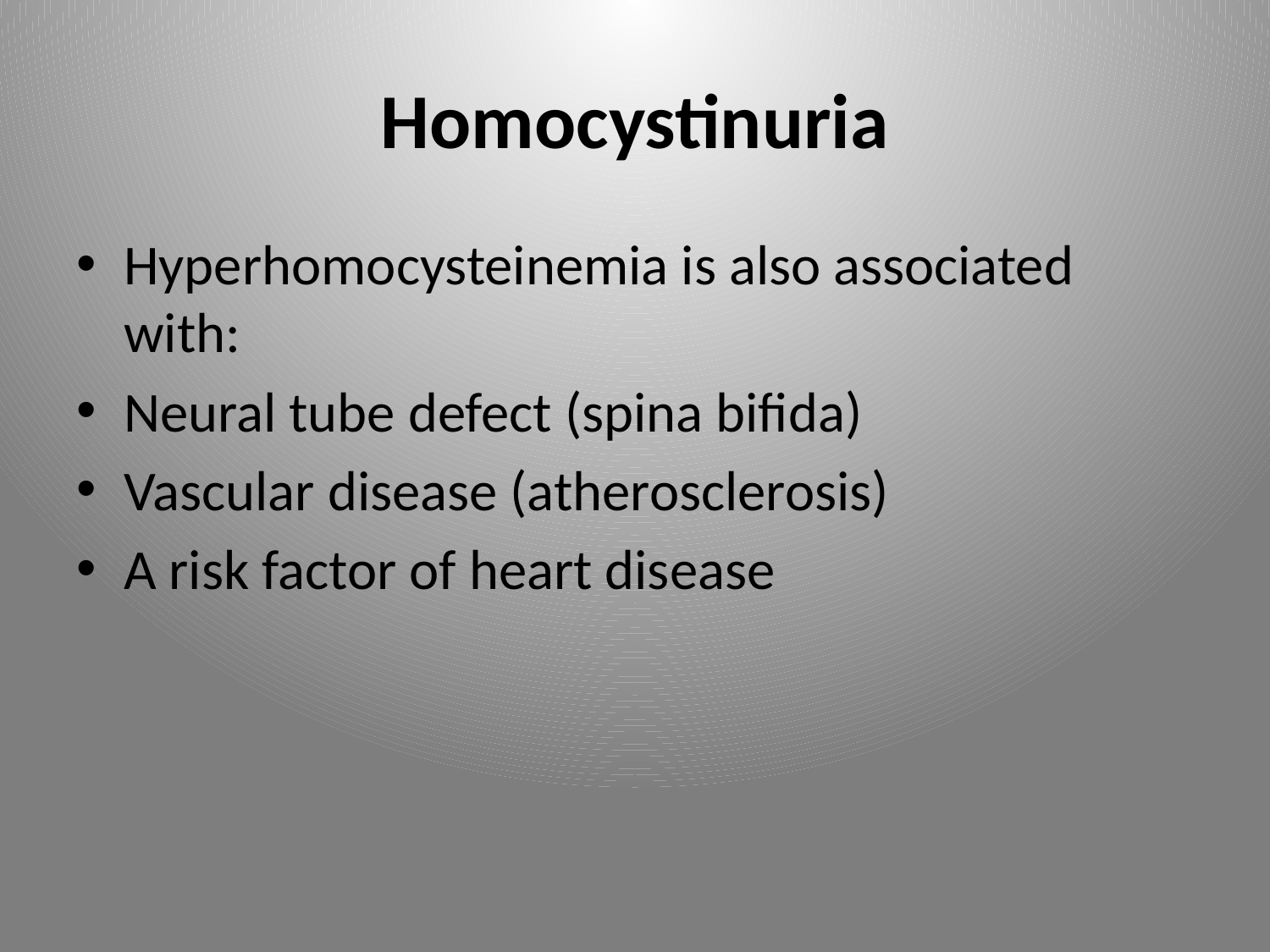

# Homocystinuria
Hyperhomocysteinemia is also associated with:
Neural tube defect (spina bifida)
Vascular disease (atherosclerosis)
A risk factor of heart disease